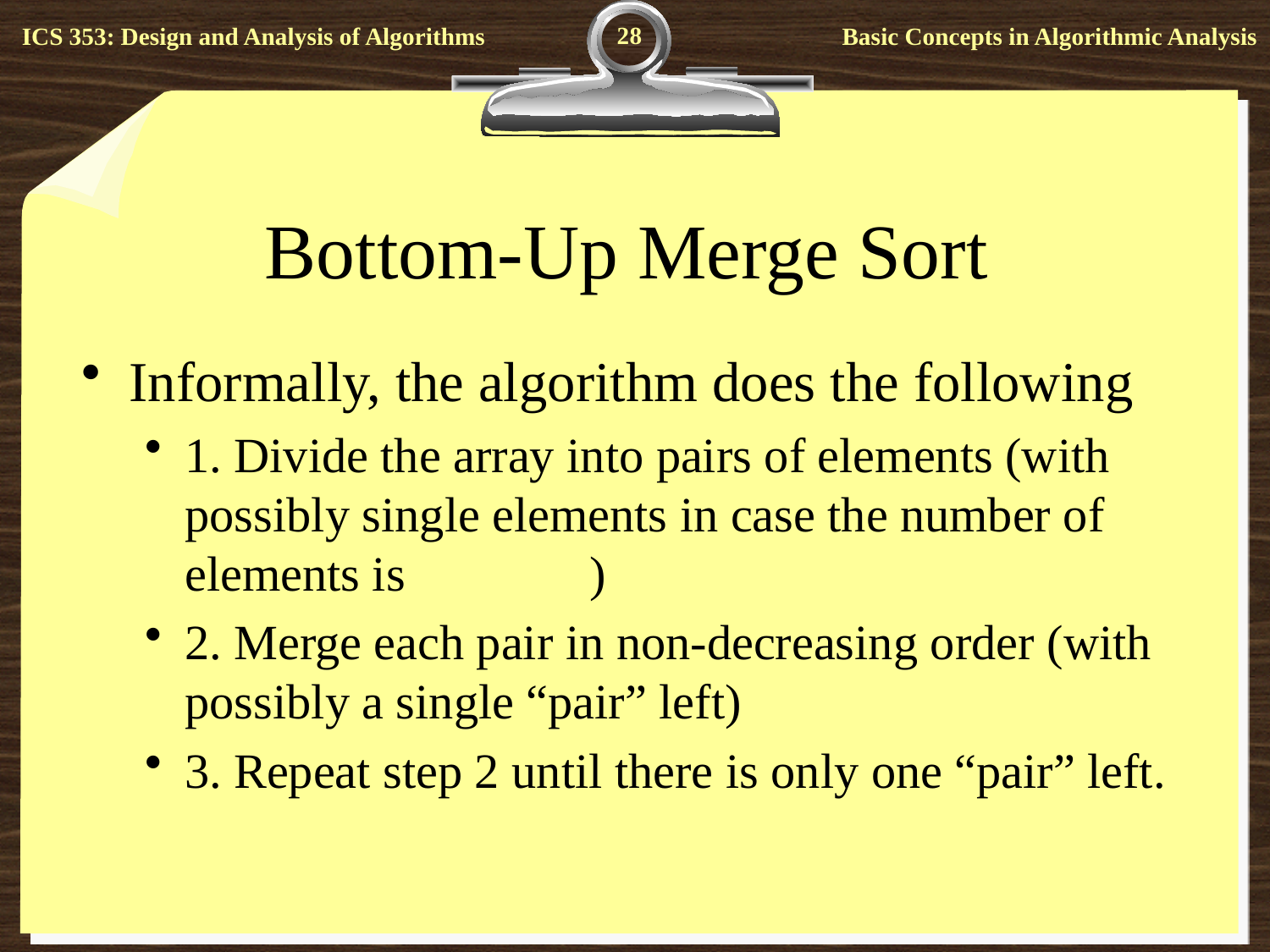

28
# Bottom-Up Merge Sort
Informally, the algorithm does the following
1. Divide the array into pairs of elements (with possibly single elements in case the number of elements is               )
2. Merge each pair in non-decreasing order (with possibly a single “pair” left)
3. Repeat step 2 until there is only one “pair” left.